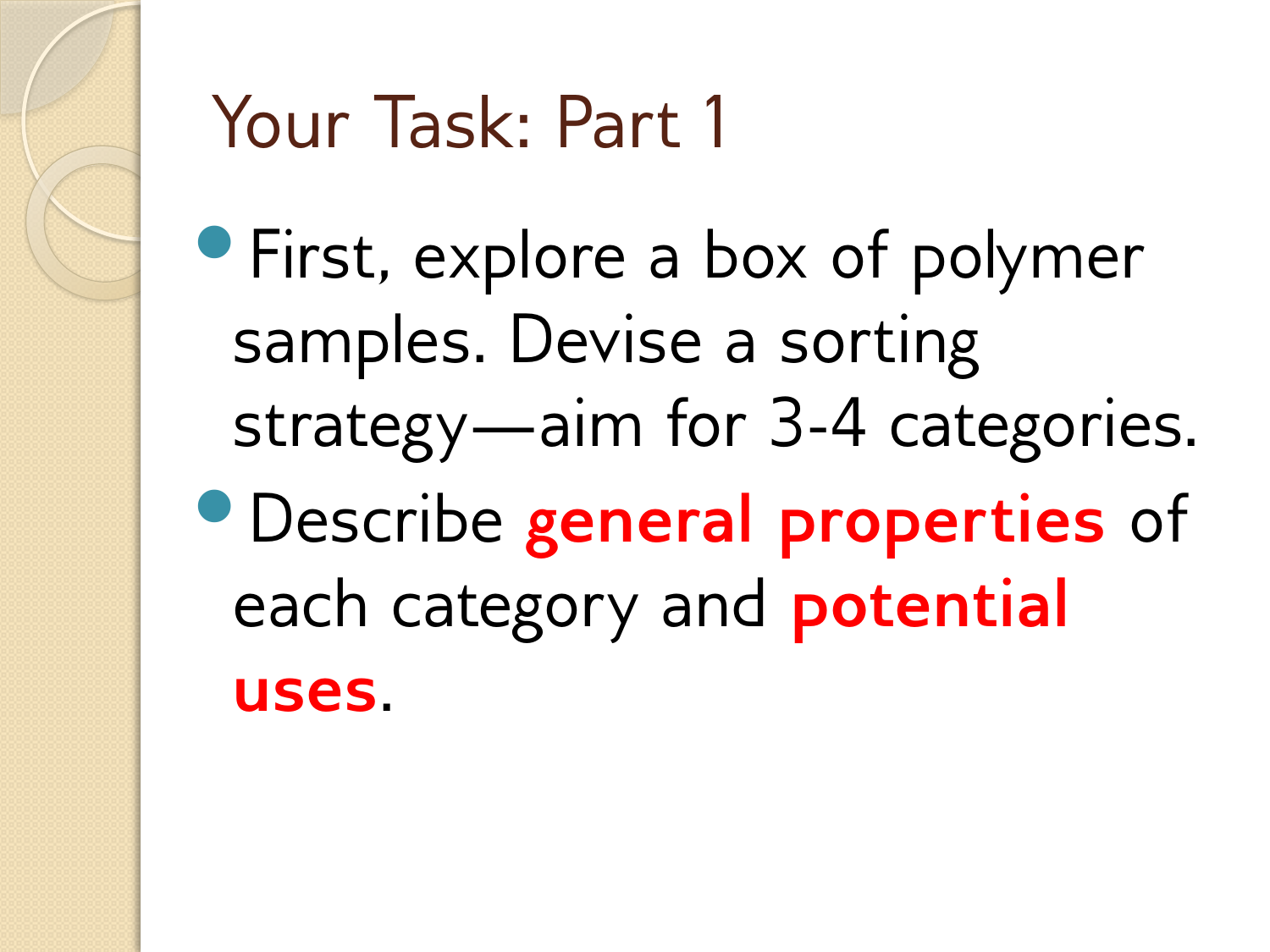

# Your Task: Part 1
First, explore a box of polymer samples. Devise a sorting strategy—aim for 3-4 categories.
Describe general properties of each category and potential uses.